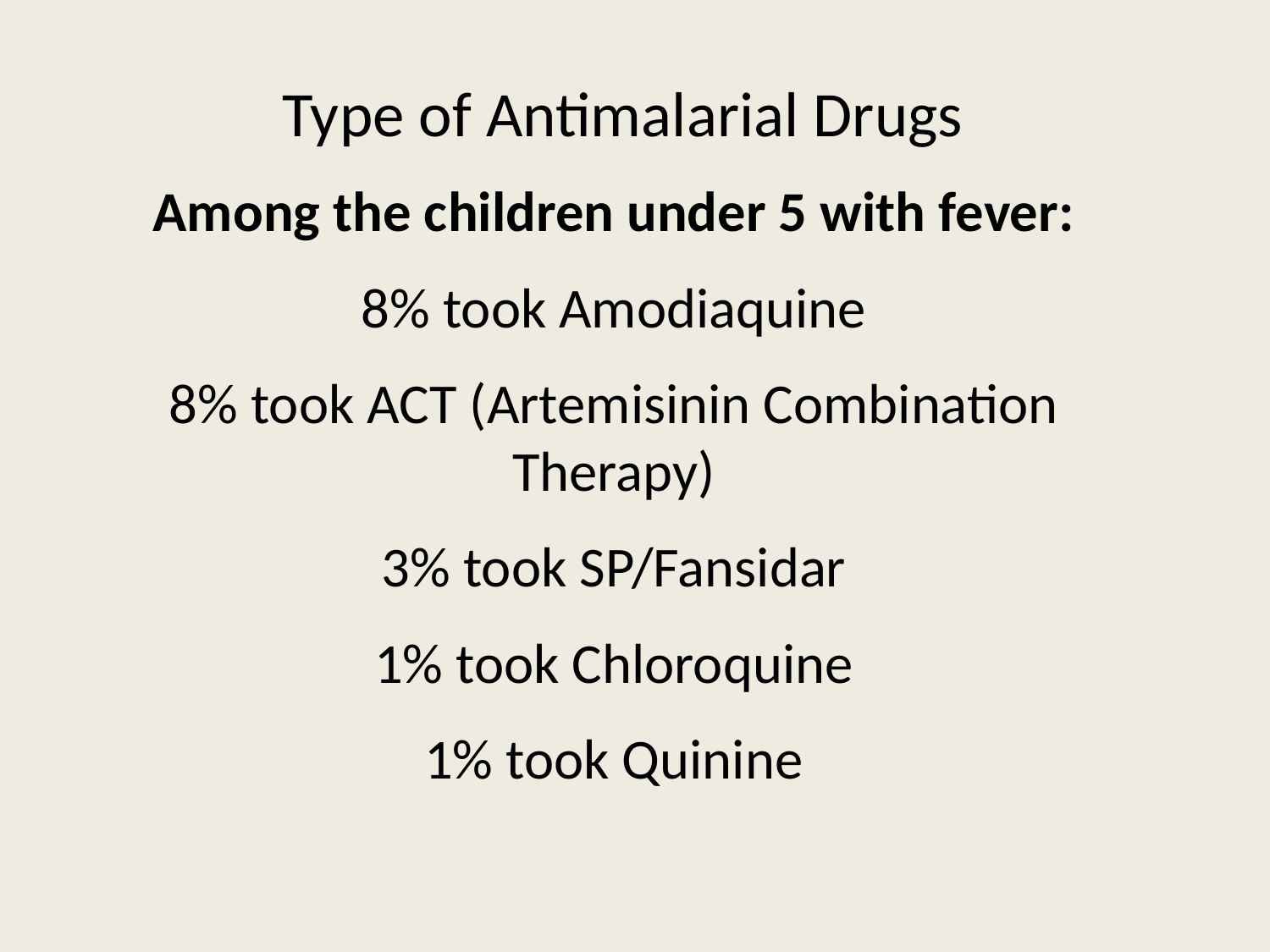

# Type of Antimalarial Drugs
Among the children under 5 with fever:
8% took Amodiaquine
8% took ACT (Artemisinin Combination Therapy)
3% took SP/Fansidar
1% took Chloroquine
1% took Quinine